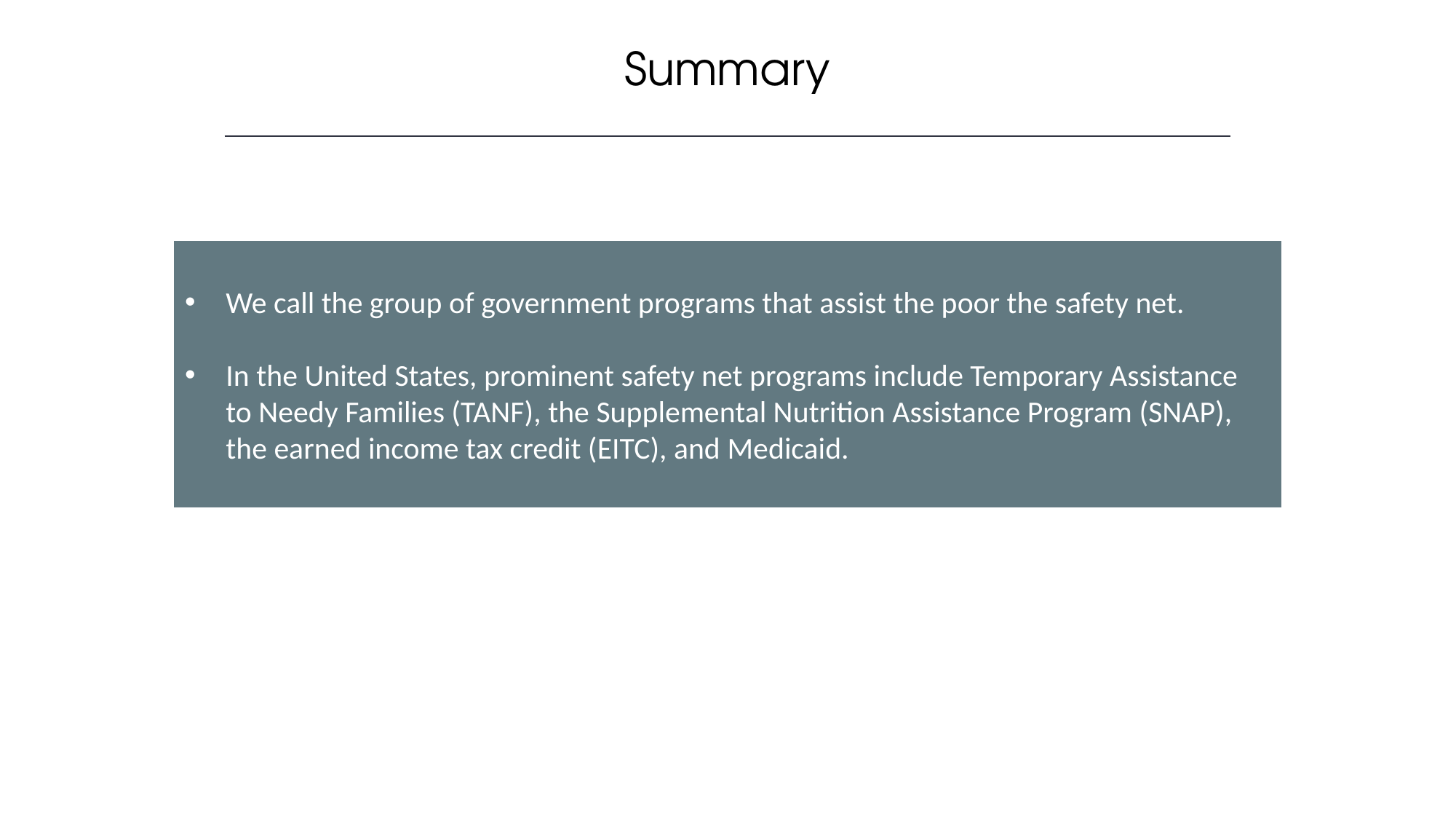

Summary
HAWKES LEARNING

We call the group of government programs that assist the poor the safety net.

In the United States, prominent safety net programs include Temporary Assistance to Needy Families (TANF), the Supplemental Nutrition Assistance Program (SNAP), the earned income tax credit (EITC), and Medicaid.